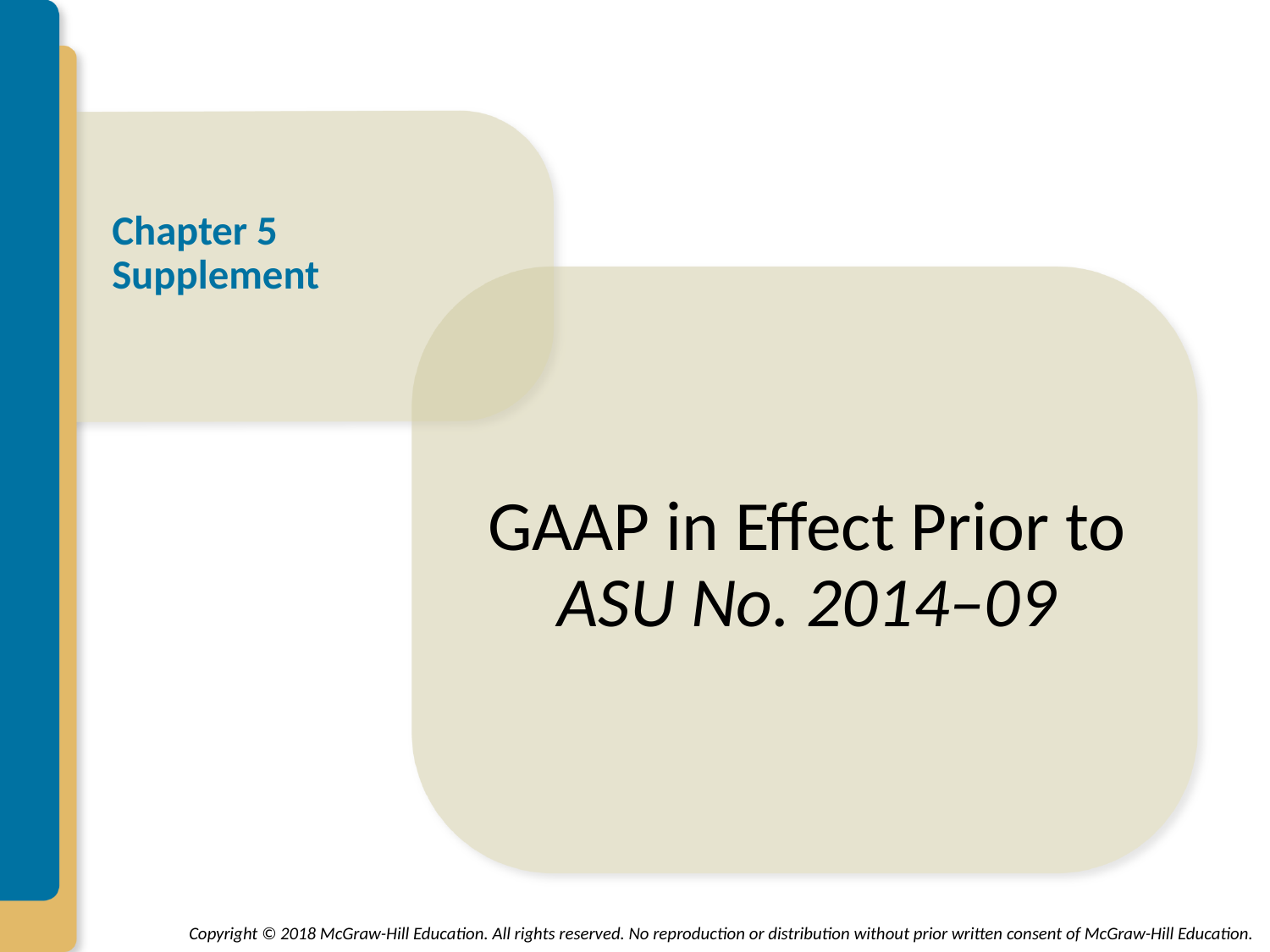

# Chapter 5 Supplement
GAAP in Effect Prior to ASU No. 2014–09